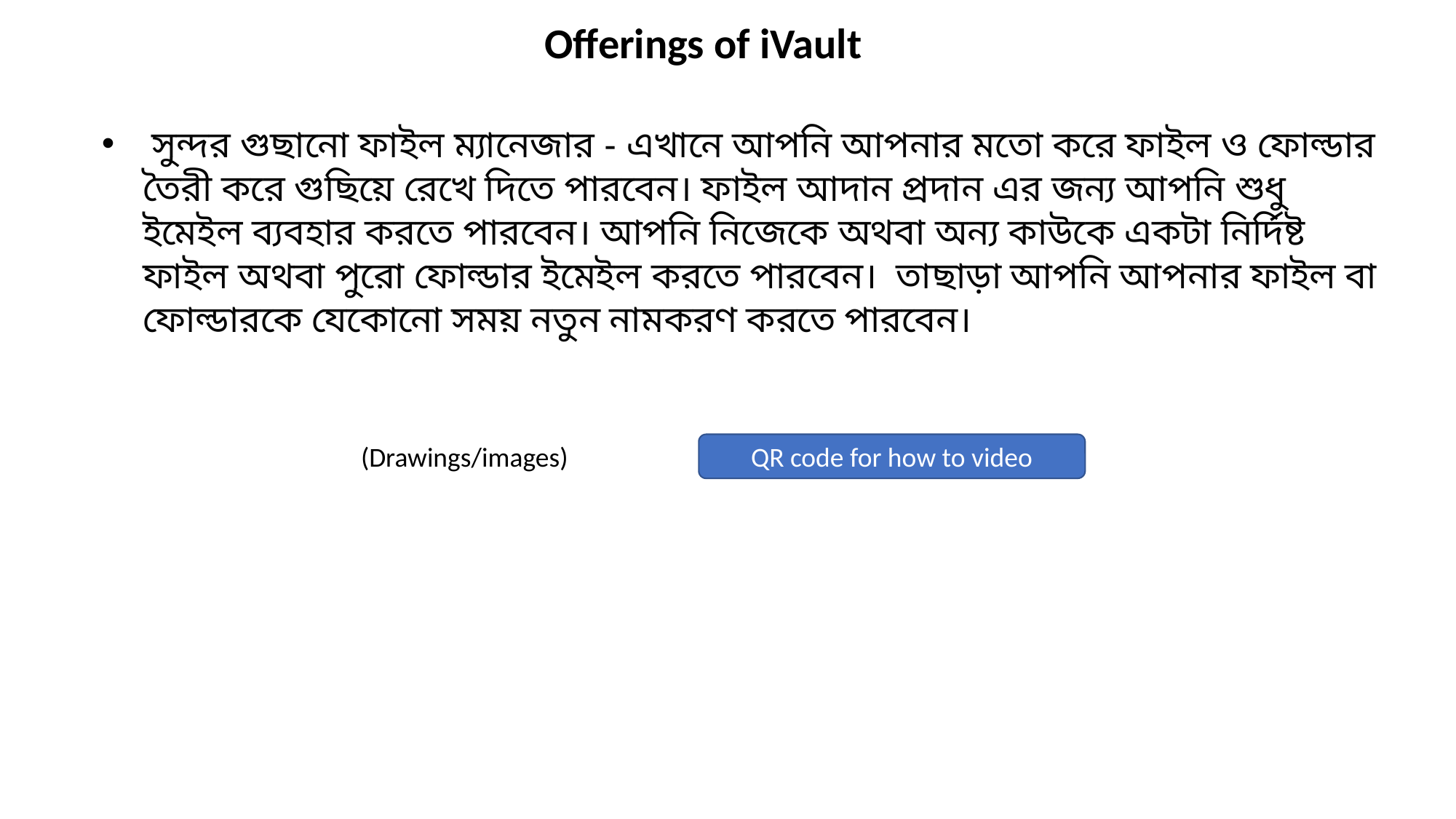

Offerings of iVault
 সুন্দর গুছানো ফাইল ম্যানেজার - এখানে আপনি আপনার মতো করে ফাইল ও ফোল্ডার তৈরী করে গুছিয়ে রেখে দিতে পারবেন। ফাইল আদান প্রদান এর জন্য আপনি শুধু ইমেইল ব্যবহার করতে পারবেন। আপনি নিজেকে অথবা অন্য কাউকে একটা নির্দিষ্ট ফাইল অথবা পুরো ফোল্ডার ইমেইল করতে পারবেন।  তাছাড়া আপনি আপনার ফাইল বা ফোল্ডারকে যেকোনো সময় নতুন নামকরণ করতে পারবেন।
(Drawings/images)
QR code for how to video